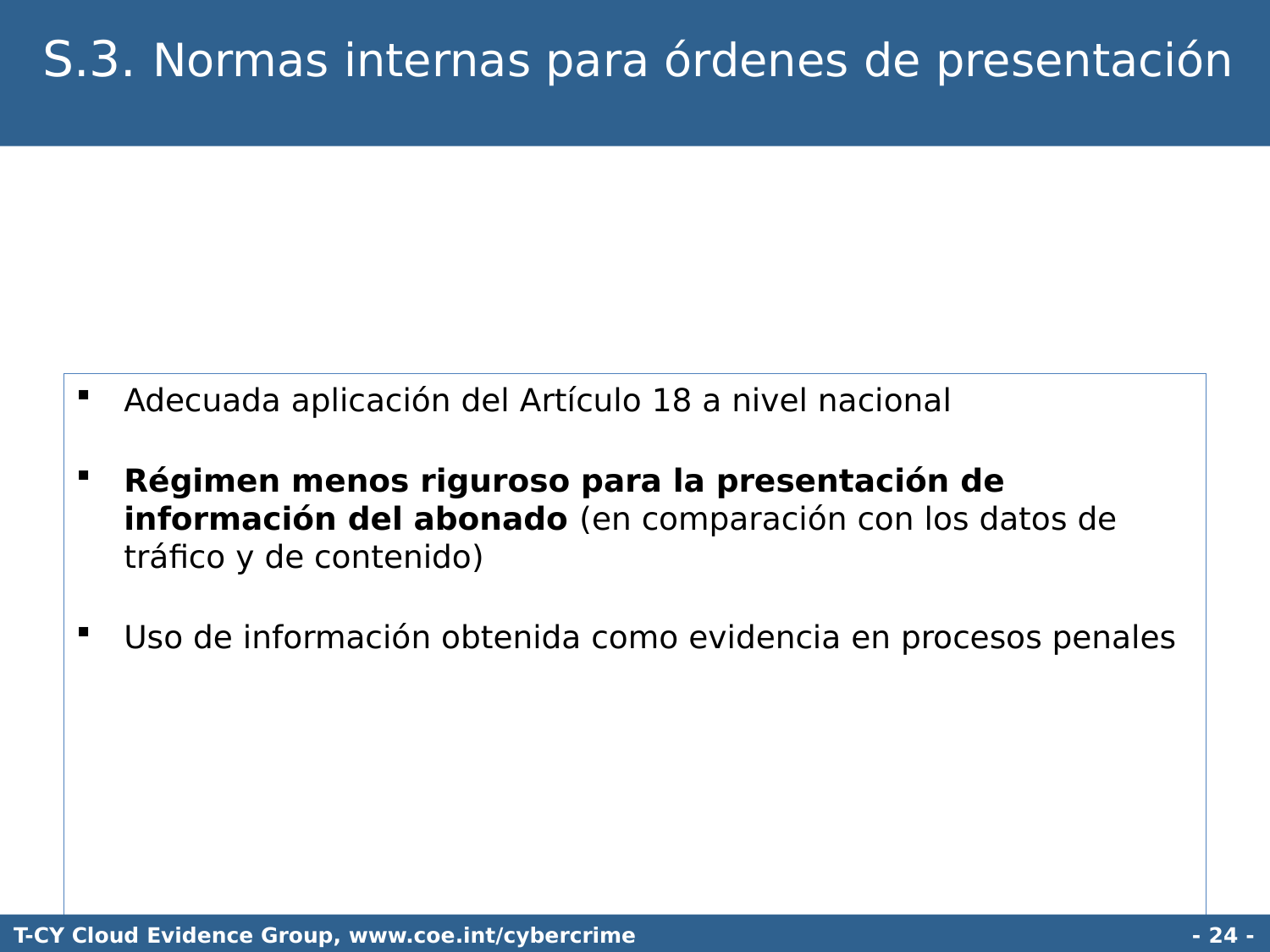

S.3. Normas internas para órdenes de presentación
Adecuada aplicación del Artículo 18 a nivel nacional
Régimen menos riguroso para la presentación de información del abonado (en comparación con los datos de tráfico y de contenido)
Uso de información obtenida como evidencia en procesos penales

T-CY Cloud Evidence Group, www.coe.int/cybercrime				                      - 24 -